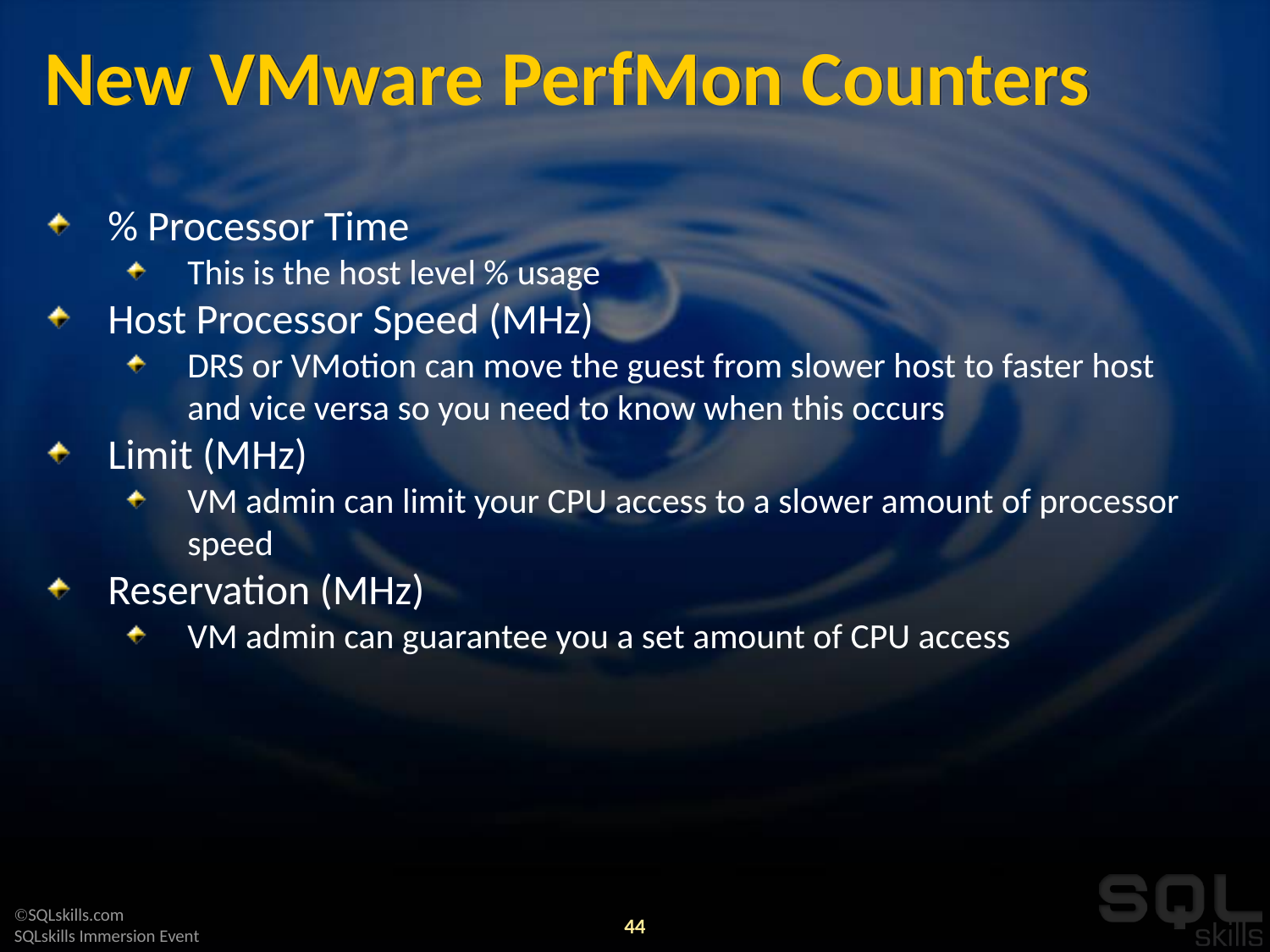

# New VMware PerfMon Counters
% Processor Time
This is the host level % usage
Host Processor Speed (MHz)
DRS or VMotion can move the guest from slower host to faster host and vice versa so you need to know when this occurs
Limit (MHz)
VM admin can limit your CPU access to a slower amount of processor speed
Reservation (MHz)
VM admin can guarantee you a set amount of CPU access
44